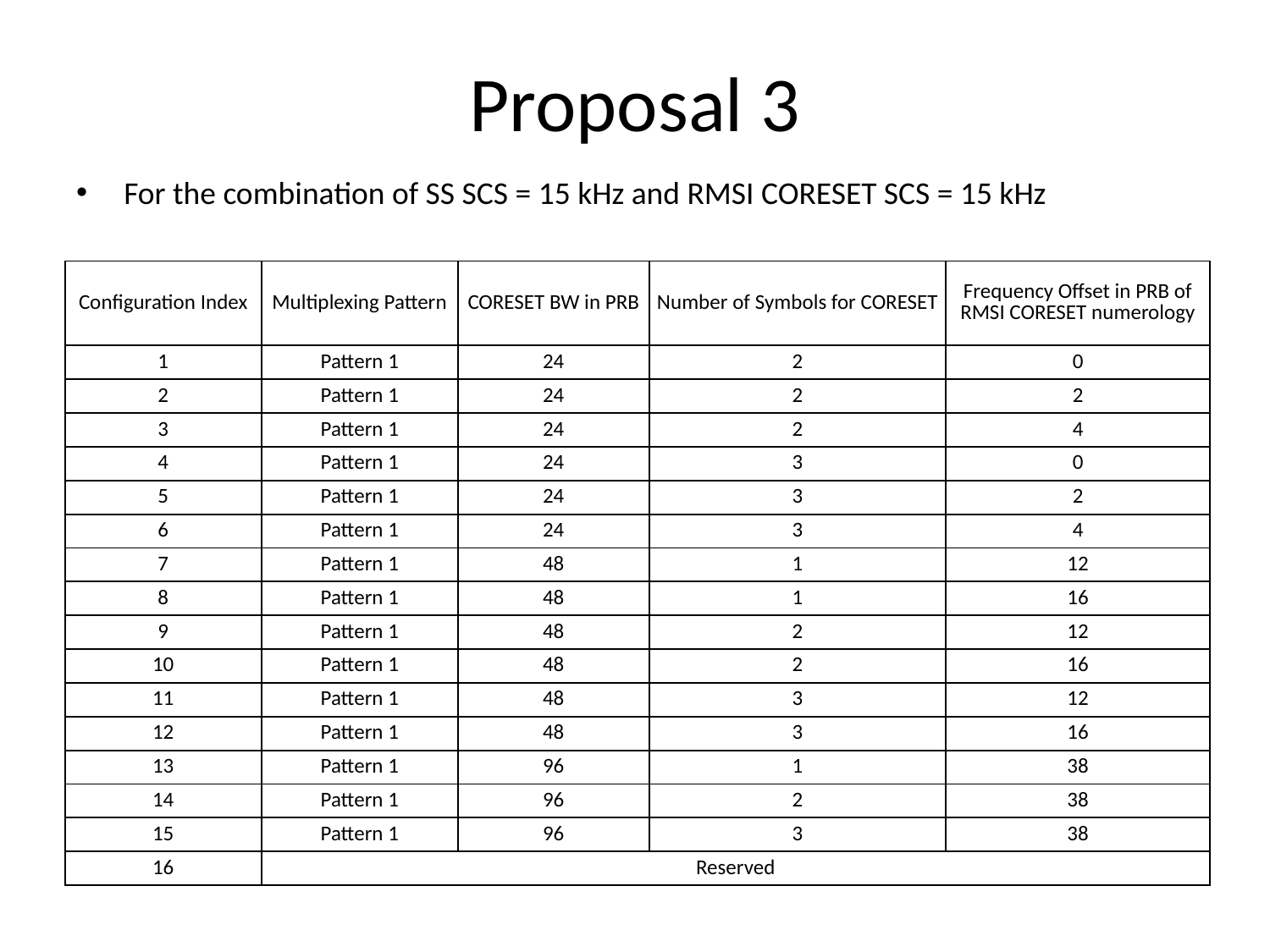

# Proposal 3
For the combination of SS SCS = 15 kHz and RMSI CORESET SCS = 15 kHz
| Configuration Index | Multiplexing Pattern | CORESET BW in PRB | Number of Symbols for CORESET | Frequency Offset in PRB of RMSI CORESET numerology |
| --- | --- | --- | --- | --- |
| 1 | Pattern 1 | 24 | 2 | 0 |
| 2 | Pattern 1 | 24 | 2 | 2 |
| 3 | Pattern 1 | 24 | 2 | 4 |
| 4 | Pattern 1 | 24 | 3 | 0 |
| 5 | Pattern 1 | 24 | 3 | 2 |
| 6 | Pattern 1 | 24 | 3 | 4 |
| 7 | Pattern 1 | 48 | 1 | 12 |
| 8 | Pattern 1 | 48 | 1 | 16 |
| 9 | Pattern 1 | 48 | 2 | 12 |
| 10 | Pattern 1 | 48 | 2 | 16 |
| 11 | Pattern 1 | 48 | 3 | 12 |
| 12 | Pattern 1 | 48 | 3 | 16 |
| 13 | Pattern 1 | 96 | 1 | 38 |
| 14 | Pattern 1 | 96 | 2 | 38 |
| 15 | Pattern 1 | 96 | 3 | 38 |
| 16 | Reserved |  |  |  |